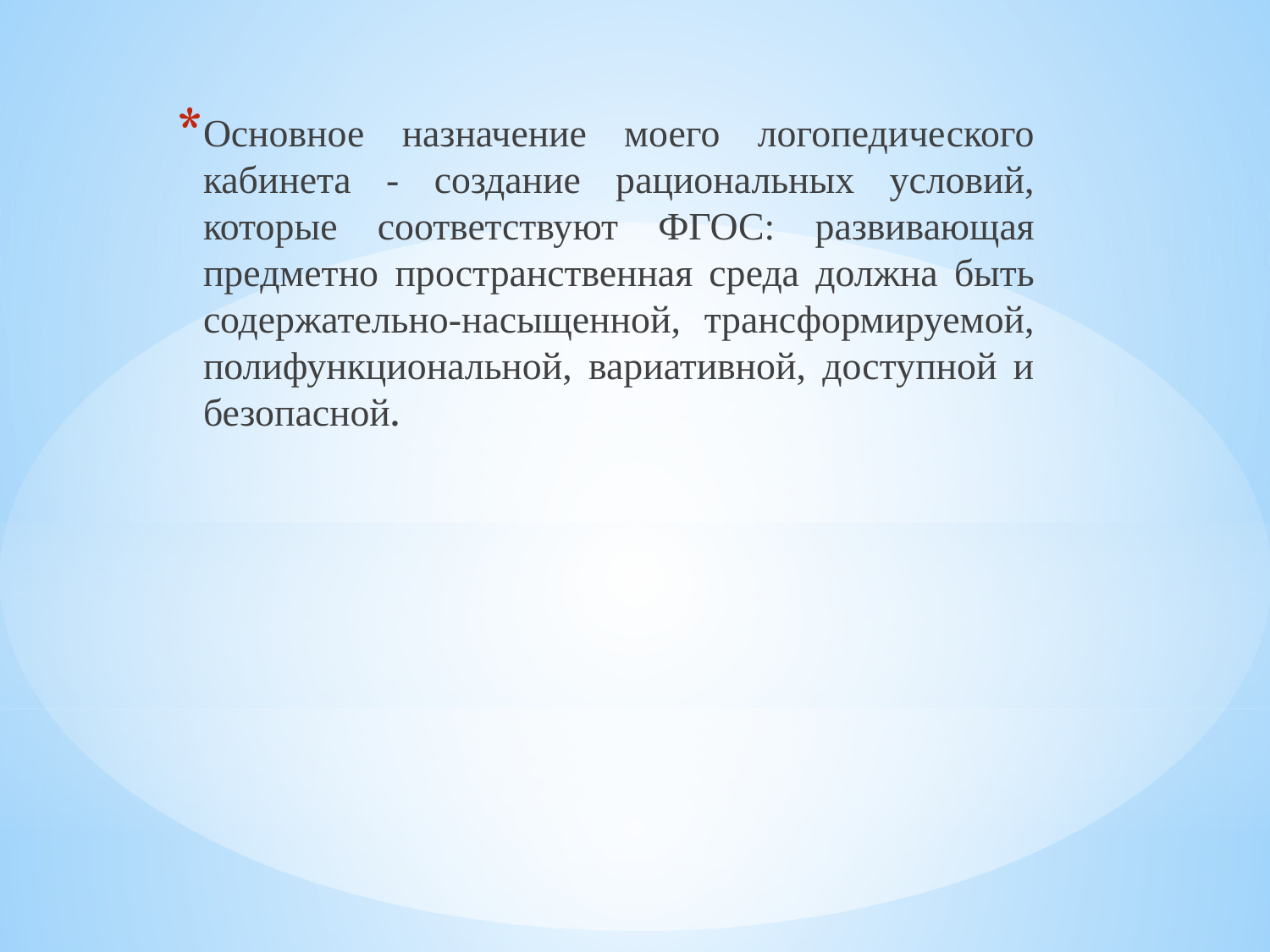

Основное назначение моего логопедического кабинета - создание рациональных условий, которые соответствуют ФГОС: развивающая предметно пространственная среда должна быть содержательно-насыщенной, трансформируемой, полифункциональной, вариативной, доступной и безопасной.

#